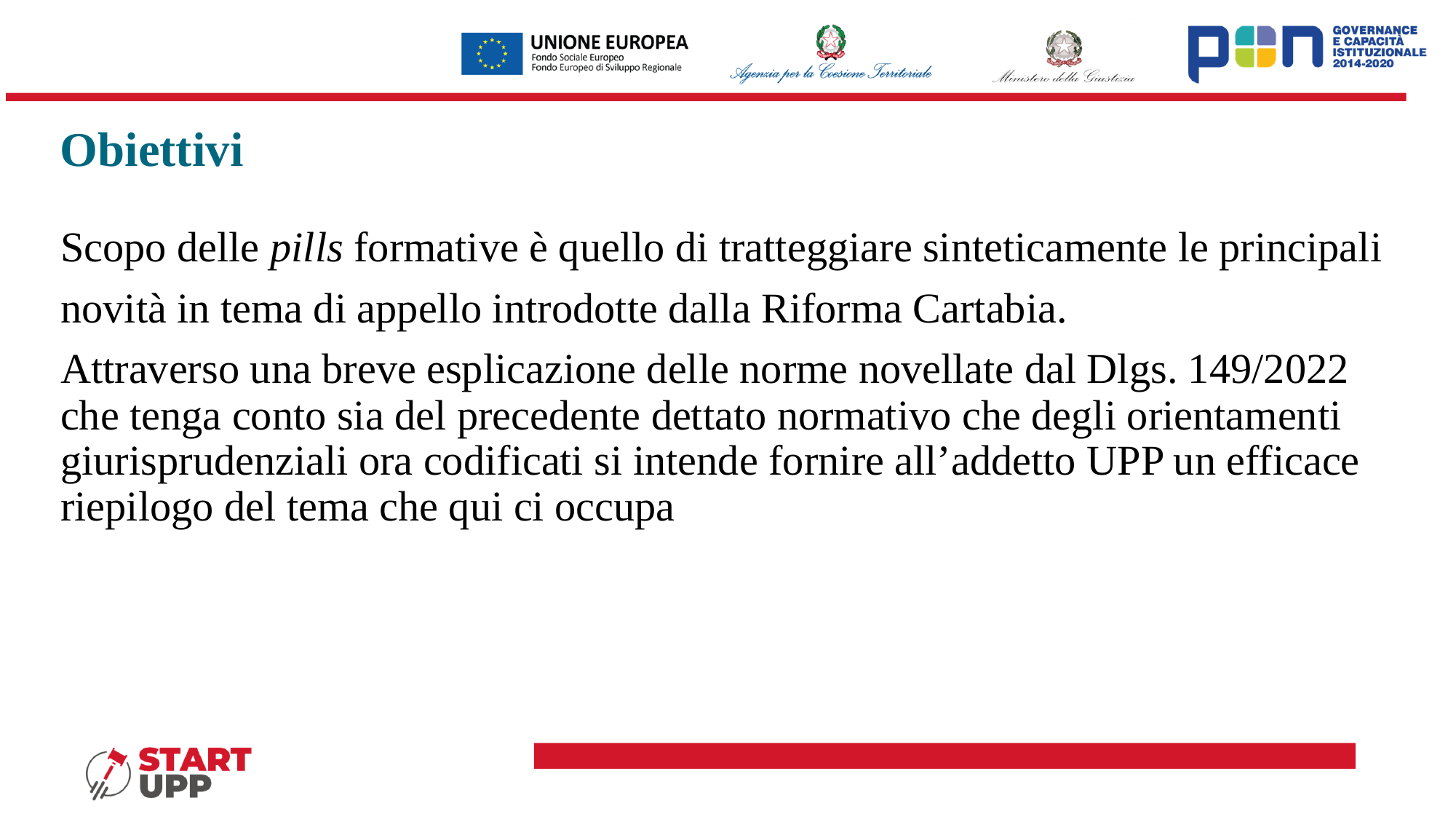

# Obiettivi
Scopo delle pills formative è quello di tratteggiare sinteticamente le principali
novità in tema di appello introdotte dalla Riforma Cartabia.
Attraverso una breve esplicazione delle norme novellate dal Dlgs. 149/2022 che tenga conto sia del precedente dettato normativo che degli orientamenti giurisprudenziali ora codificati si intende fornire all’addetto UPP un efficace riepilogo del tema che qui ci occupa